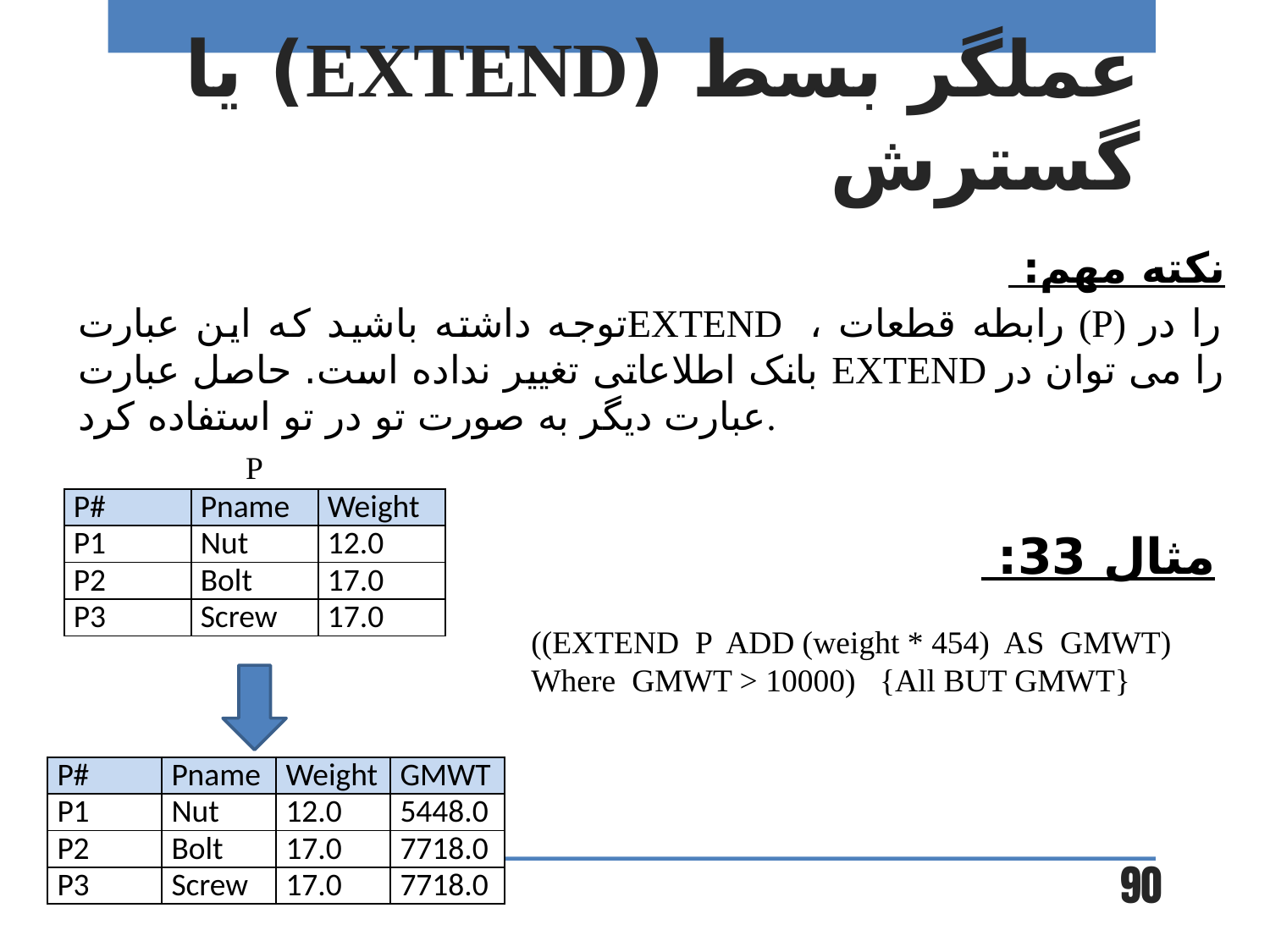

# عملگر بسط (EXTEND) یا گسترش
نکته مهم:
توجه داشته باشید که این عبارتEXTEND  ، رابطه قطعات (P) را در بانک اطلاعاتی تغییر نداده است. حاصل عبارت EXTEND را می توان در عبارت دیگر به صورت تو در تو استفاده کرد.
P
| P# | Pname | Weight |
| --- | --- | --- |
| P1 | Nut | 12.0 |
| P2 | Bolt | 17.0 |
| P3 | Screw | 17.0 |
مثال 33:

((EXTEND  P  ADD (weight * 454)  AS  GMWT)
Where  GMWT > 10000)   {All BUT GMWT}

| P# | Pname | Weight | GMWT |
| --- | --- | --- | --- |
| P1 | Nut | 12.0 | 5448.0 |
| P2 | Bolt | 17.0 | 7718.0 |
| P3 | Screw | 17.0 | 7718.0 |
90